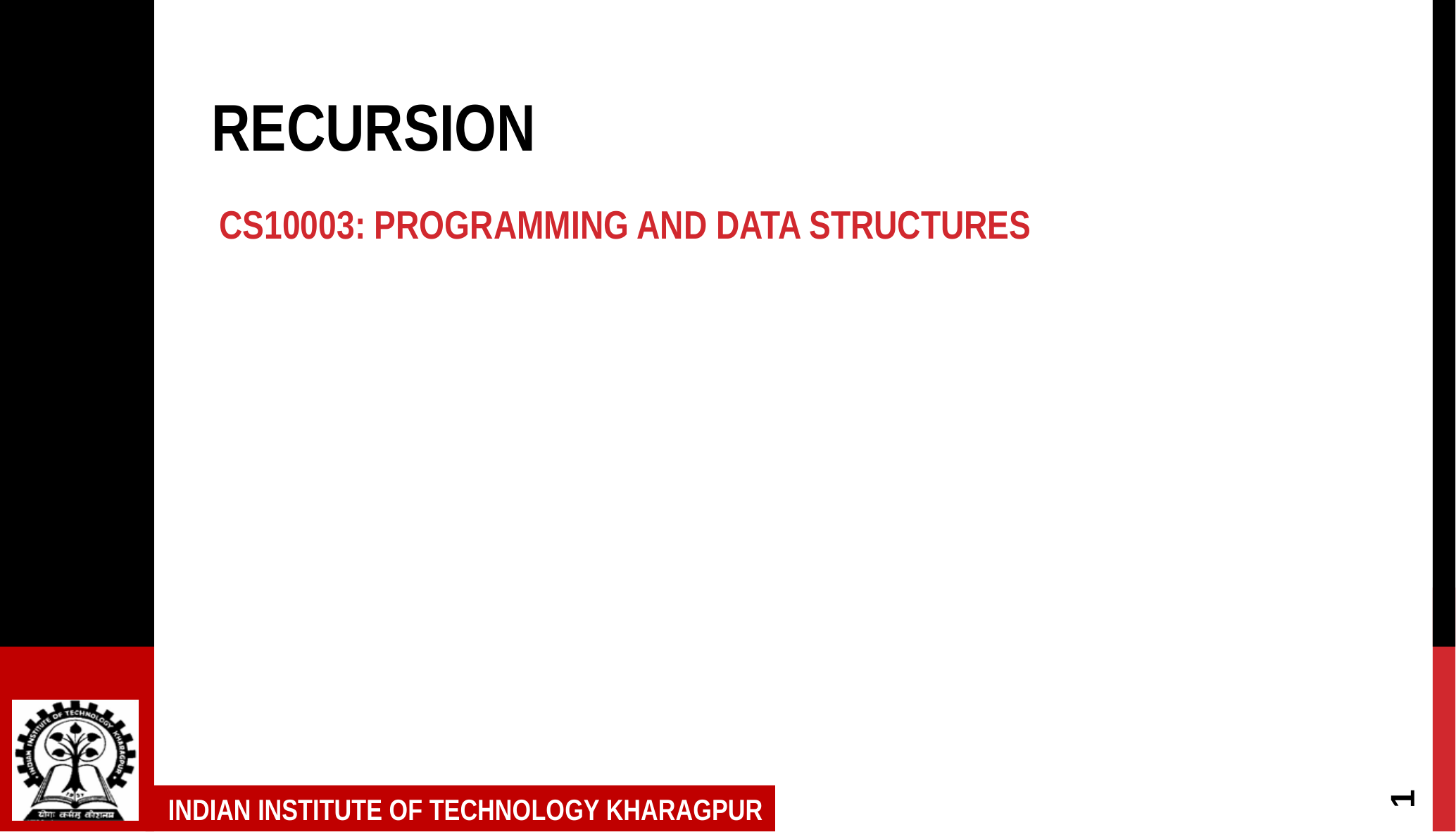

# RECURSION
CS10003: PROGRAMMING AND DATA STRUCTURES
1
INDIAN INSTITUTE OF TECHNOLOGY KHARAGPUR